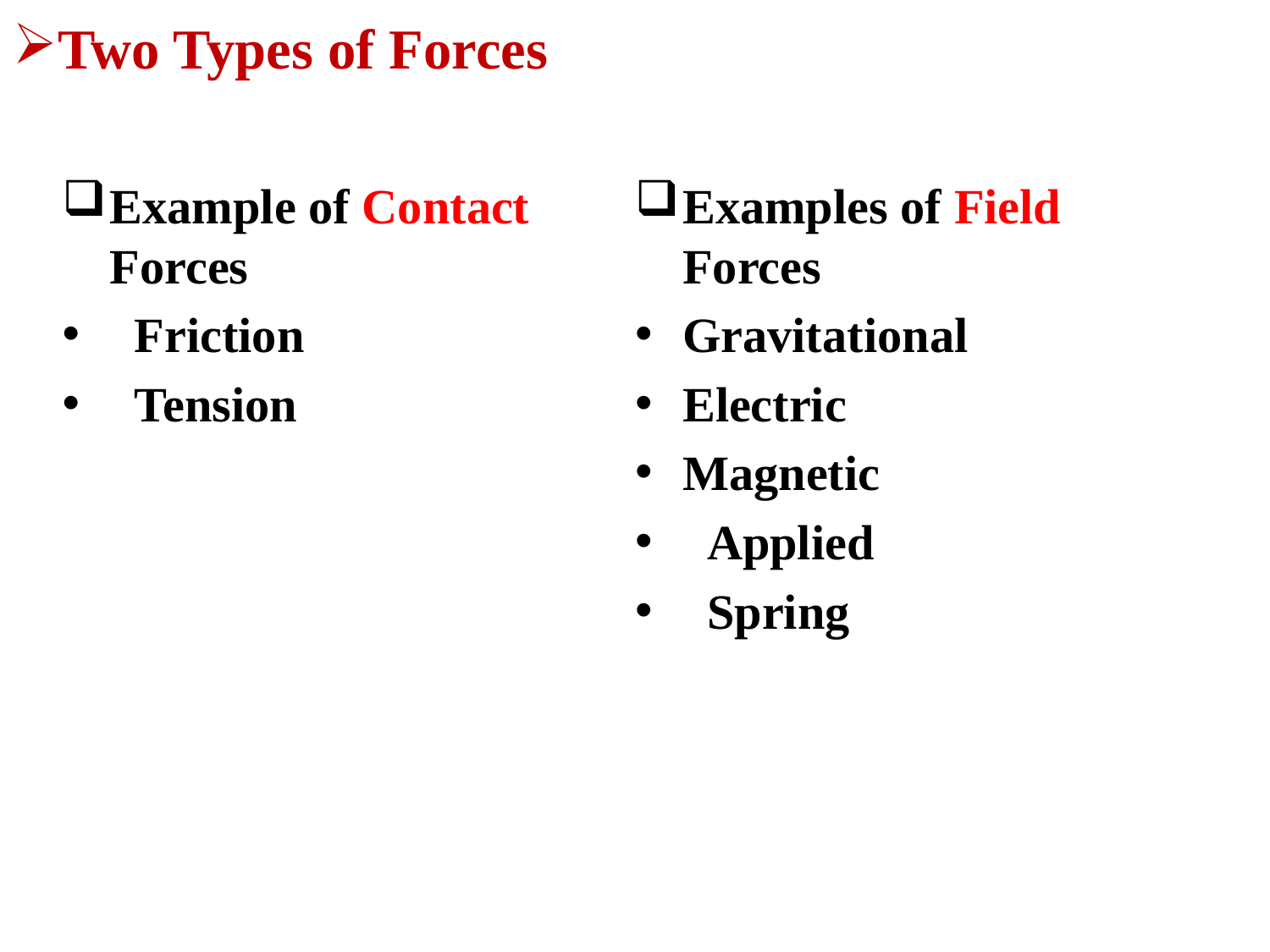

# Two Types of Forces

Example of Contact Forces
  Friction
  Tension

Examples of Field Forces
Gravitational
Electric
Magnetic
  Applied
  Spring

|  |
| --- |